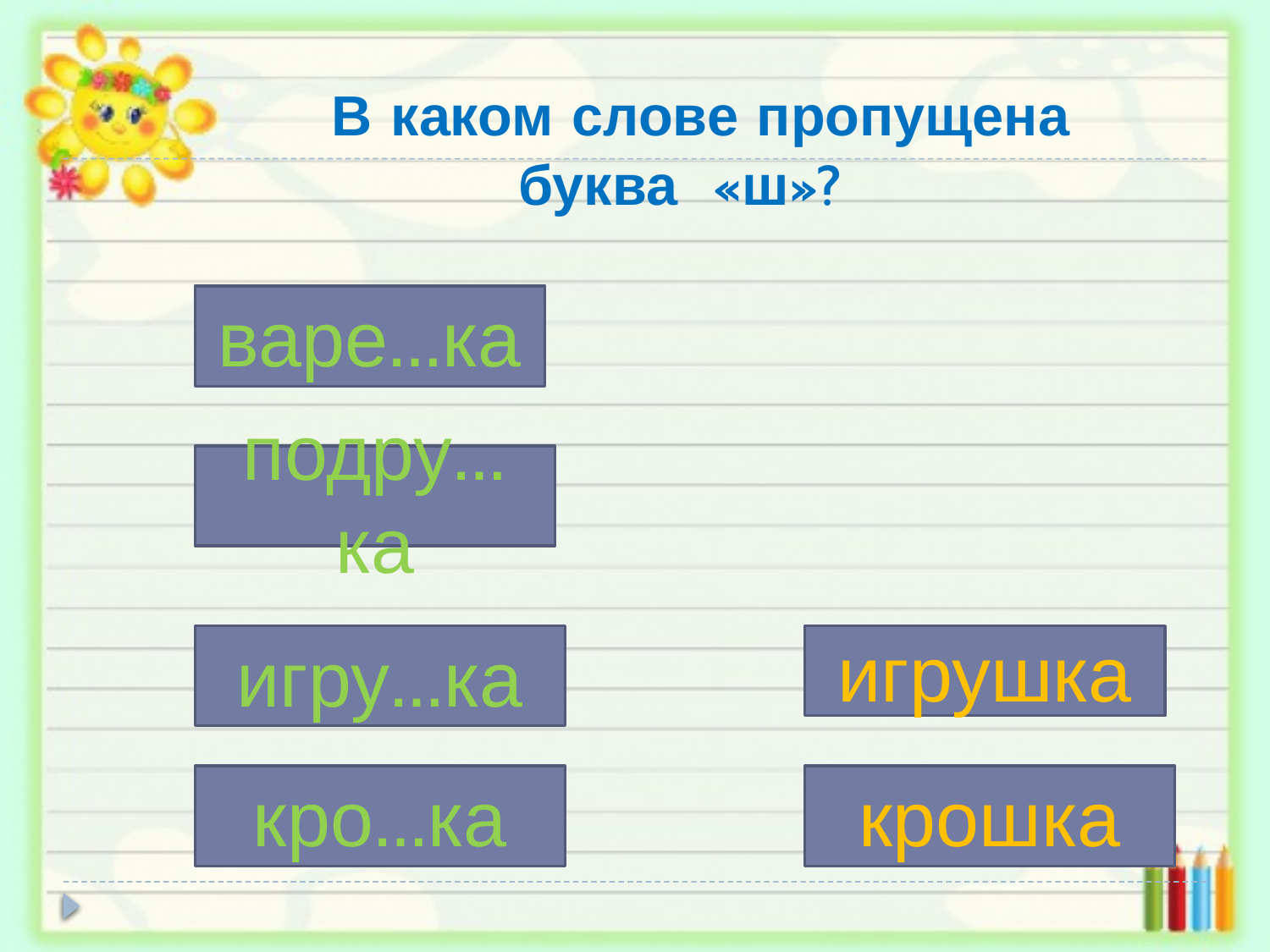

В каком слове пропущена буква  «ш»?
варе…ка
подру…ка
игру…ка
игрушка
кро…ка
крошка